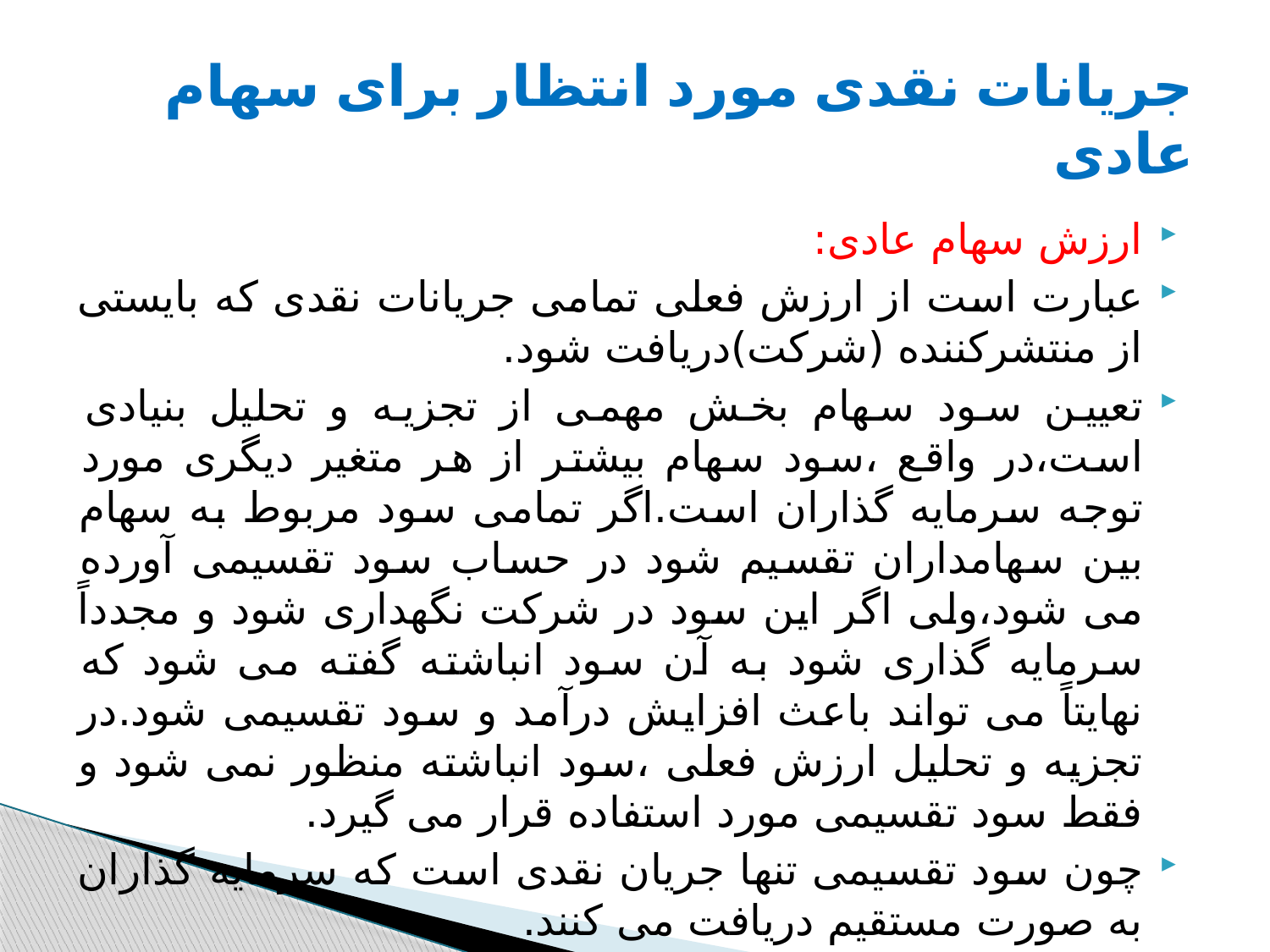

# جریانات نقدی مورد انتظار برای سهام عادی
ارزش سهام عادی:
عبارت است از ارزش فعلی تمامی جریانات نقدی که بایستی از منتشرکننده (شرکت)دریافت شود.
تعیین سود سهام بخش مهمی از تجزیه و تحلیل بنیادی است،در واقع ،سود سهام بیشتر از هر متغیر دیگری مورد توجه سرمایه گذاران است.اگر تمامی سود مربوط به سهام بین سهامداران تقسیم شود در حساب سود تقسیمی آورده می شود،ولی اگر این سود در شرکت نگهداری شود و مجدداً سرمایه گذاری شود به آن سود انباشته گفته می شود که نهایتاً می تواند باعث افزایش درآمد و سود تقسیمی شود.در تجزیه و تحلیل ارزش فعلی ،سود انباشته منظور نمی شود و فقط سود تقسیمی مورد استفاده قرار می گیرد.
چون سود تقسیمی تنها جریان نقدی است که سرمایه گذاران به صورت مستقیم دریافت می کنند.